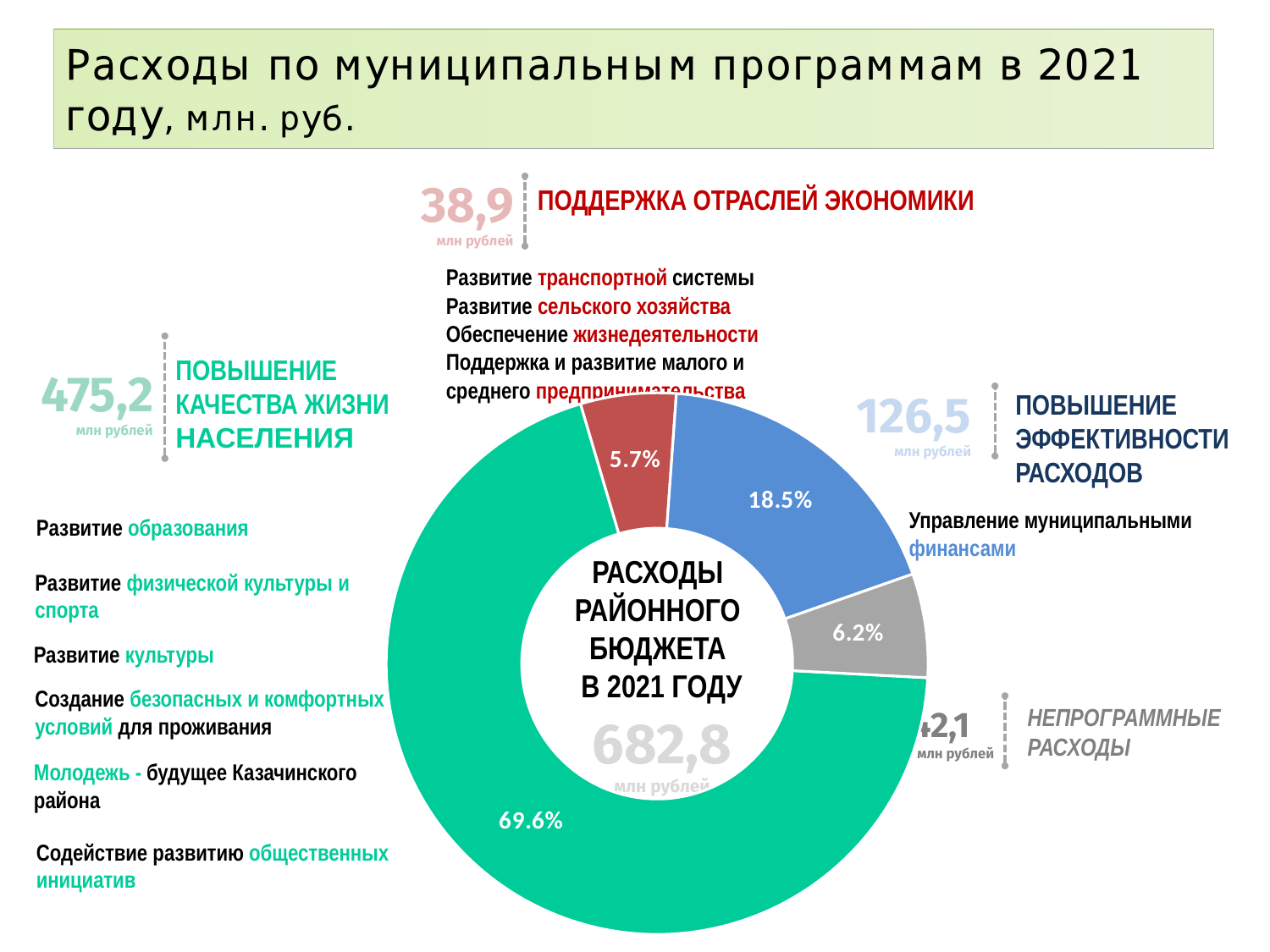

Расходы по муниципальным программам в 2021 году, млн. руб.

38,9
млн рублей
ПОДДЕРЖКА ОТРАСЛЕЙ ЭКОНОМИКИ
Развитие транспортной системы
Развитие сельского хозяйства
Обеспечение жизнедеятельности
Поддержка и развитие малого и среднего предпринимательства

ПОВЫШЕНИЕ КАЧЕСТВА ЖИЗНИ НАСЕЛЕНИЯ
475,2
млн рублей
126,5
млн рублей
ПОВЫШЕНИЕ ЭФФЕКТИВНОСТИ РАСХОДОВ

### Chart

| Category | Продажи |
|---|---|
| Кв. 1 | 0.696 |
| Кв. 2 | 0.057 |
| Кв. 3 | 0.185 |
| Кв. 4 | 0.062 |
Управление муниципальными финансами
Развитие образования
РАСХОДЫ
РАЙОННОГО
БЮДЖЕТА
В 2021 ГОДУ
Развитие физической культуры и спорта
Развитие культуры
Создание безопасных и комфортных условий для проживания
42,1
млн рублей
НЕПРОГРАММНЫЕ
РАСХОДЫ
682,8
млн рублей
Молодежь - будущее Казачинского района
Содействие развитию общественных инициатив